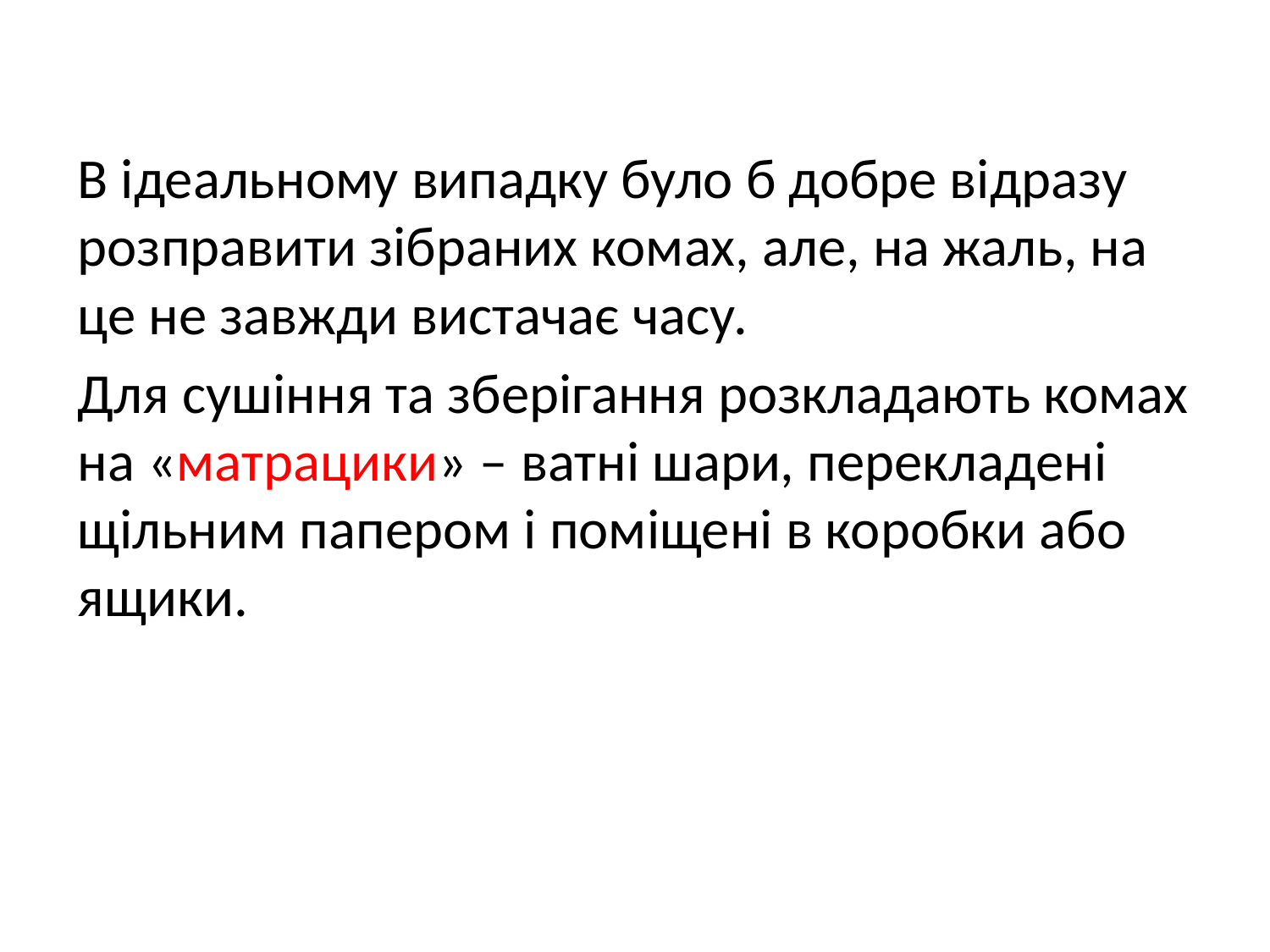

В ідеальному випадку було б добре відразу розправити зібраних комах, але, на жаль, на це не завжди вистачає часу.
Для сушіння та зберігання розкладають комах на «матрацики» – ватні шари, перекладені щільним папером і поміщені в коробки або ящики.